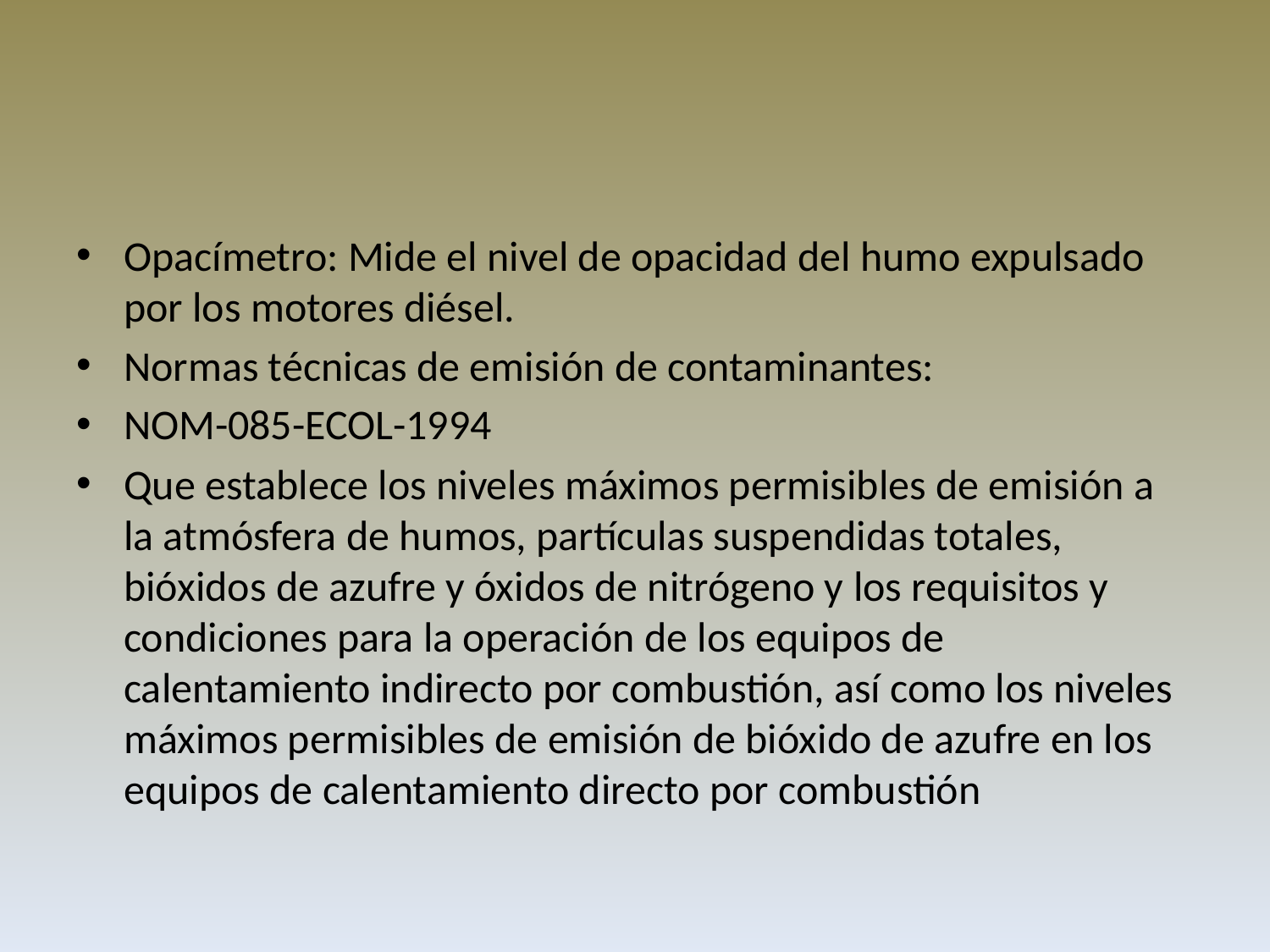

#
Opacímetro: Mide el nivel de opacidad del humo expulsado por los motores diésel.
Normas técnicas de emisión de contaminantes:
NOM-085-ECOL-1994
Que establece los niveles máximos permisibles de emisión a la atmósfera de humos, partículas suspendidas totales, bióxidos de azufre y óxidos de nitrógeno y los requisitos y condiciones para la operación de los equipos de calentamiento indirecto por combustión, así como los niveles máximos permisibles de emisión de bióxido de azufre en los equipos de calentamiento directo por combustión